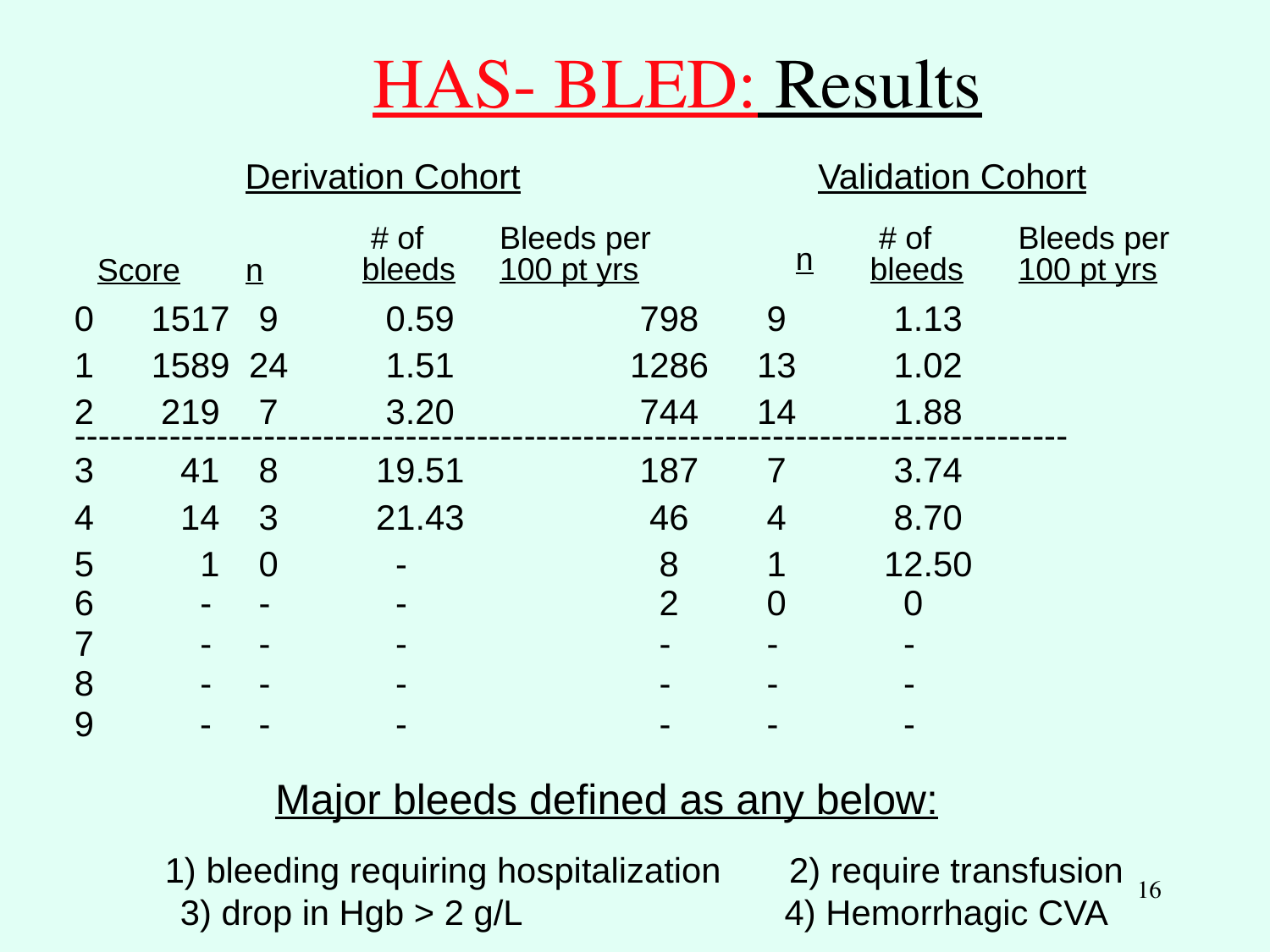

# HAS- BLED: Results
Derivation Cohort
Validation Cohort
 # of
bleeds
Bleeds per
100 pt yrs
 # of
bleeds
Bleeds per
100 pt yrs
n
Score
n
0	   1517	 9	 0.59		 798	 9	 1.13
   1589	24	 1.51		1286	13	 1.02
    219	 7	 3.20		 744	14	 1.88
------------------------------------------------------------------------------------
      41	 8	19.51		 187	 7	 3.74
      14	 3	21.43		  46	 4	 8.70
        1	 0	  -		   8	 1	12.50
        -	 -	  -		   2	 0	  0
        -	 -	  -		   -	 -	  -
        -	 -	  -		   -	 -	  -
9	        -	 -	  -		   -	 -	  -
Major bleeds defined as any below:

1) bleeding requiring hospitalization       2) require transfusion
3) drop in Hgb > 2 g/L                           4) Hemorrhagic CVA
16